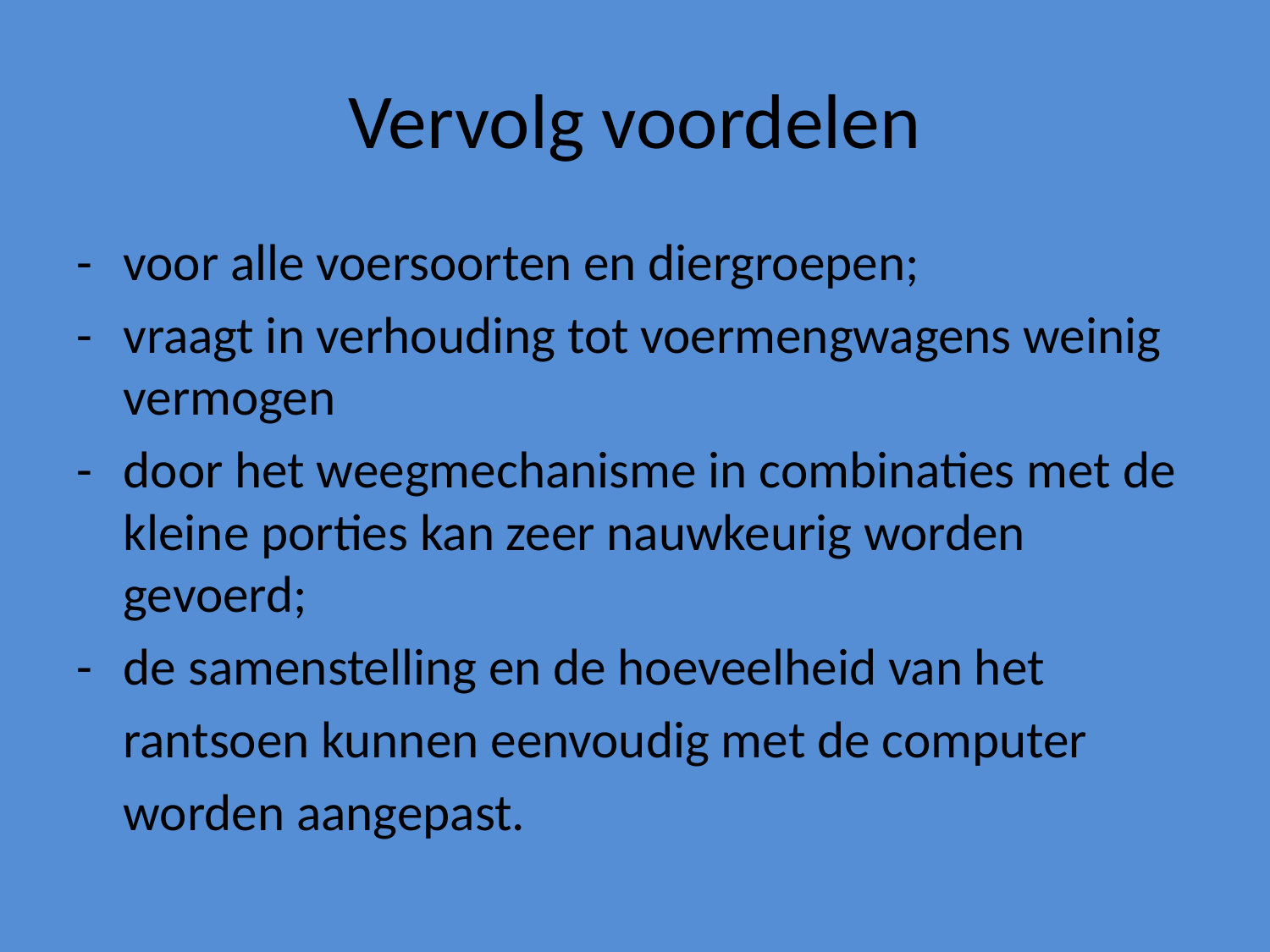

# Vervolg voordelen
-	voor alle voersoorten en diergroepen;
-	vraagt in verhouding tot voermengwagens weinig vermogen
-	door het weegmechanisme in combinaties met de kleine porties kan zeer nauwkeurig worden gevoerd;
-	de samenstelling en de hoeveelheid van het
	rantsoen kunnen eenvoudig met de computer
	worden aangepast.